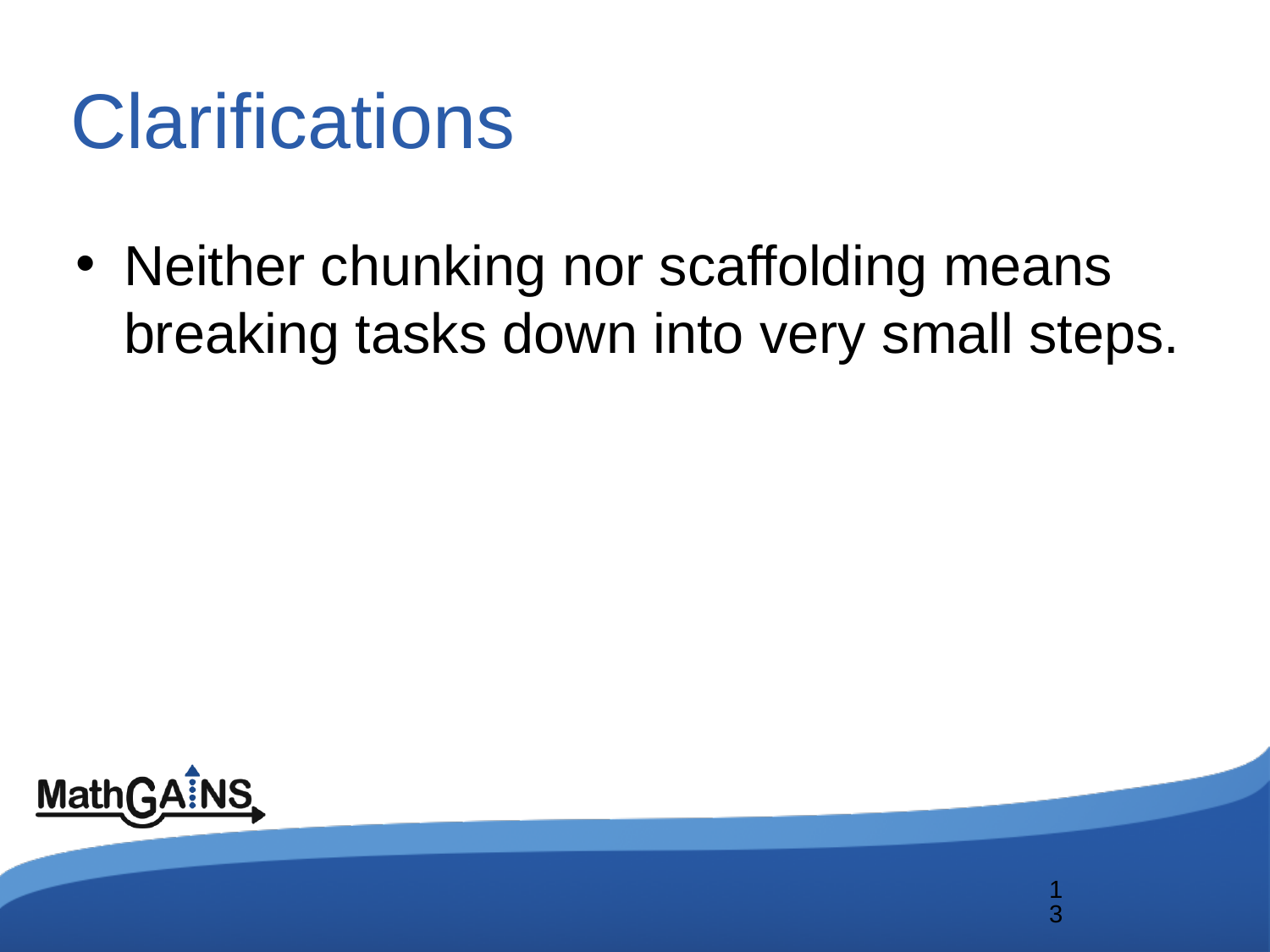

# Clarifications
Neither chunking nor scaffolding means breaking tasks down into very small steps.

13